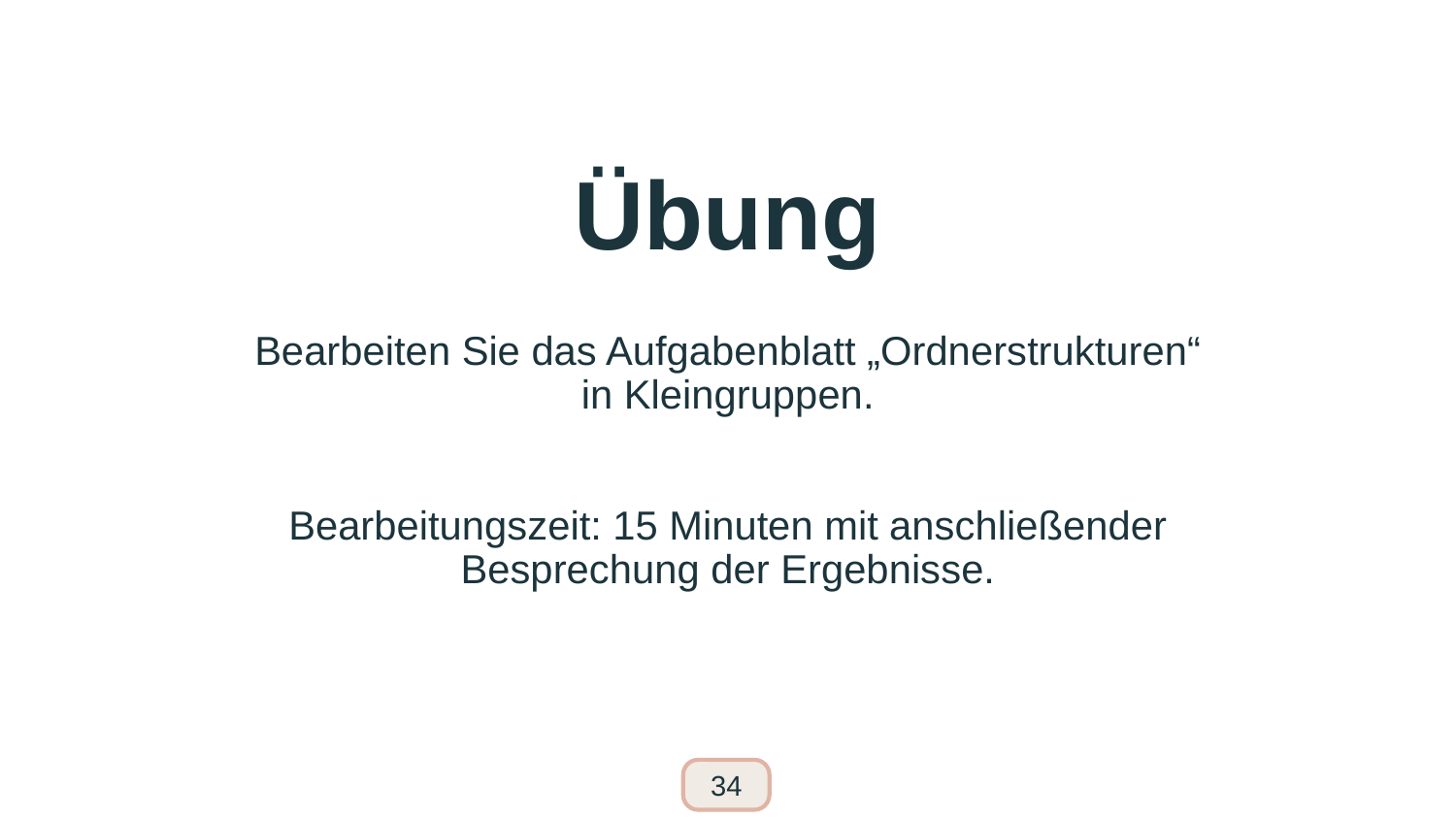

# Übung
Bearbeiten Sie das Aufgabenblatt „Ordnerstrukturen“ in Kleingruppen.

Bearbeitungszeit: 15 Minuten mit anschließender Besprechung der Ergebnisse.